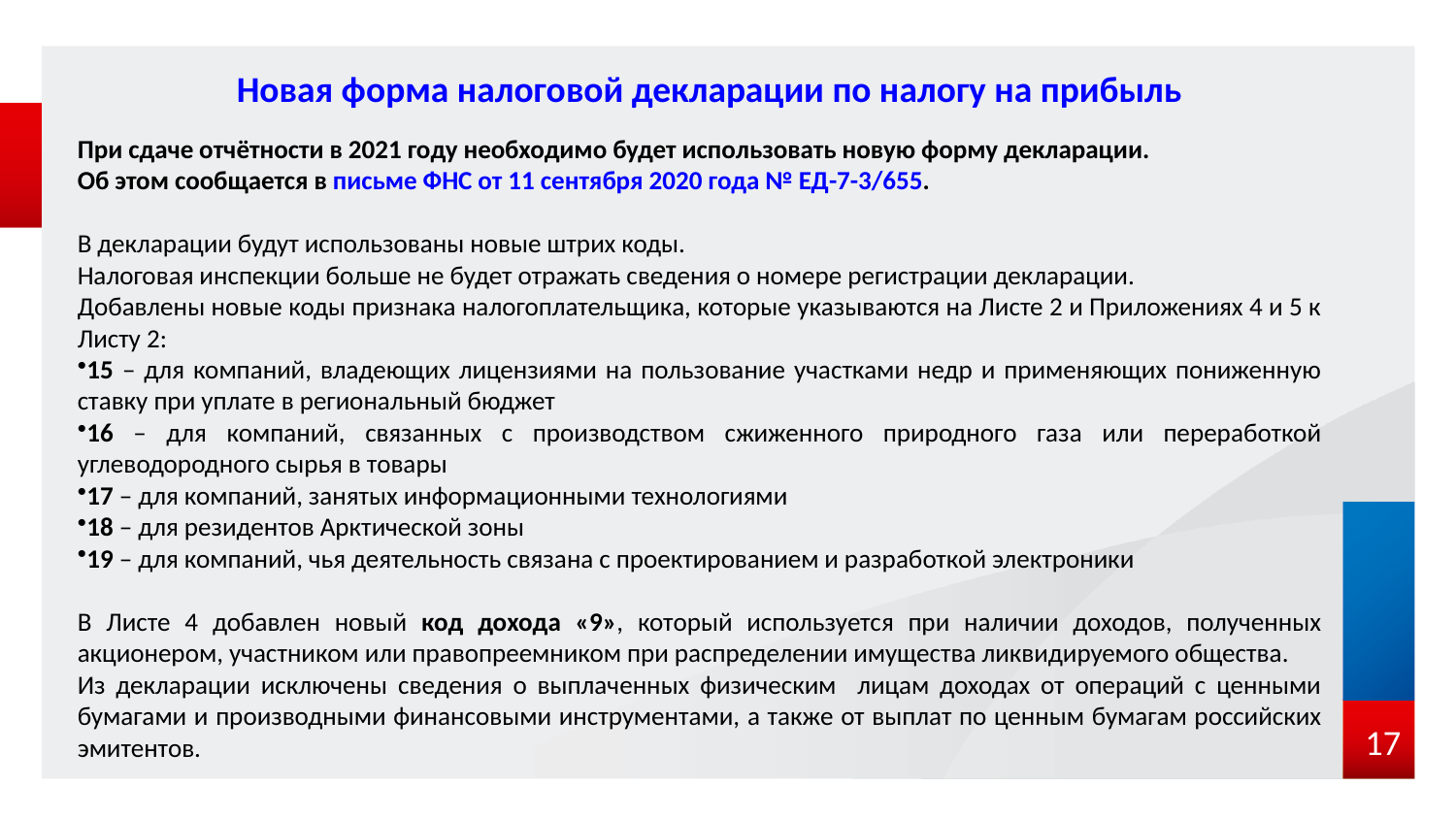

# Новая форма налоговой декларации по налогу на прибыль
При сдаче отчётности в 2021 году необходимо будет использовать новую форму декларации.
Об этом сообщается в письме ФНС от 11 сентября 2020 года № ЕД-7-3/655.

В декларации будут использованы новые штрих коды.
Налоговая инспекции больше не будет отражать сведения о номере регистрации декларации.
Добавлены новые коды признака налогоплательщика, которые указываются на Листе 2 и Приложениях 4 и 5 к Листу 2:
15 – для компаний, владеющих лицензиями на пользование участками недр и применяющих пониженную ставку при уплате в региональный бюджет
16 – для компаний, связанных с производством сжиженного природного газа или переработкой углеводородного сырья в товары
17 – для компаний, занятых информационными технологиями
18 – для резидентов Арктической зоны
19 – для компаний, чья деятельность связана с проектированием и разработкой электроники

В Листе 4 добавлен новый код дохода «9», который используется при наличии доходов, полученных акционером, участником или правопреемником при распределении имущества ликвидируемого общества.
Из декларации исключены сведения о выплаченных физическим  лицам доходах от операций с ценными бумагами и производными финансовыми инструментами, а также от выплат по ценным бумагам российских эмитентов.
 17